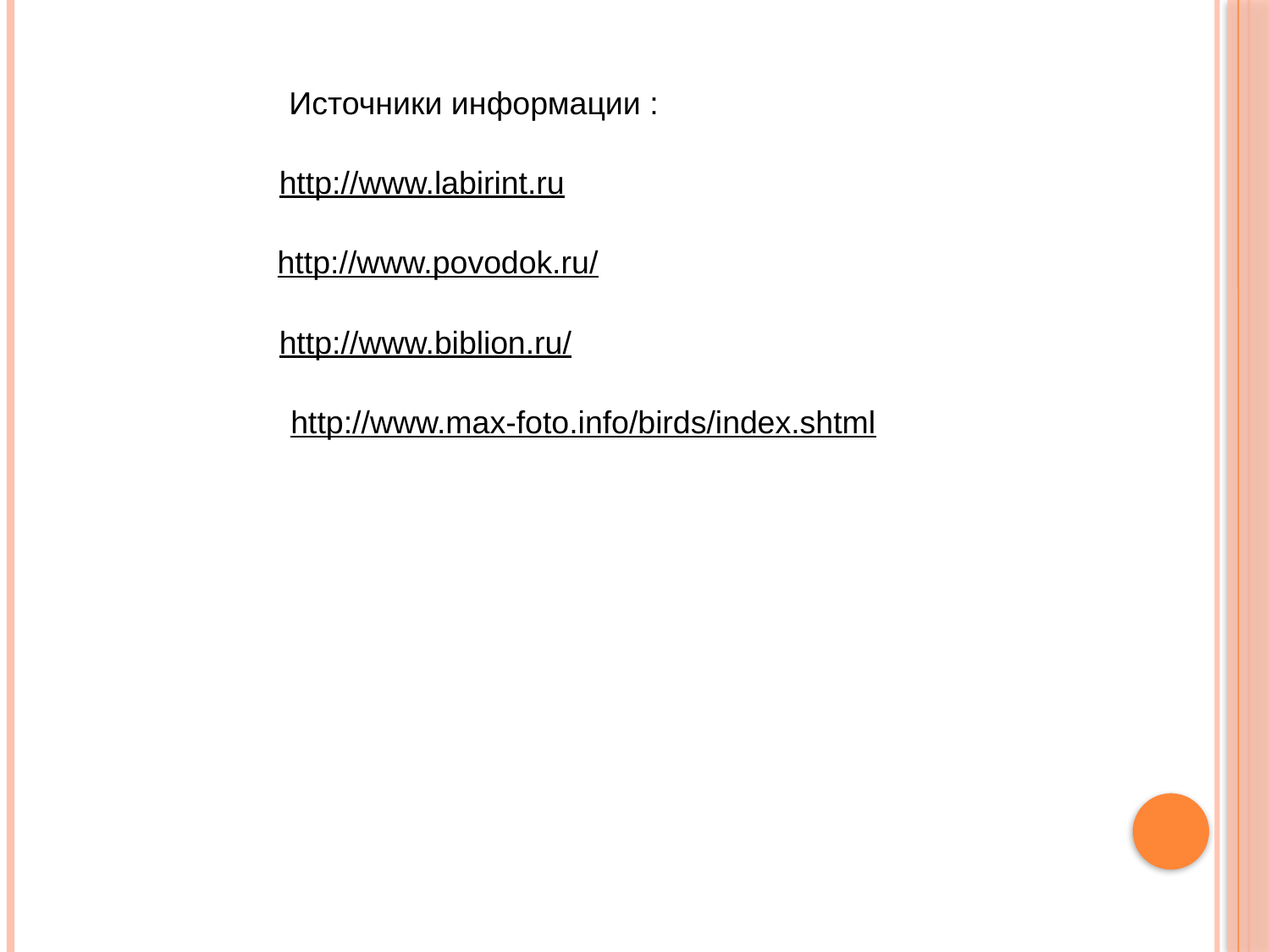

Источники информации :
http://www.labirint.ru
http://www.povodok.ru/
http://www.biblion.ru/
http://www.max-foto.info/birds/index.shtml